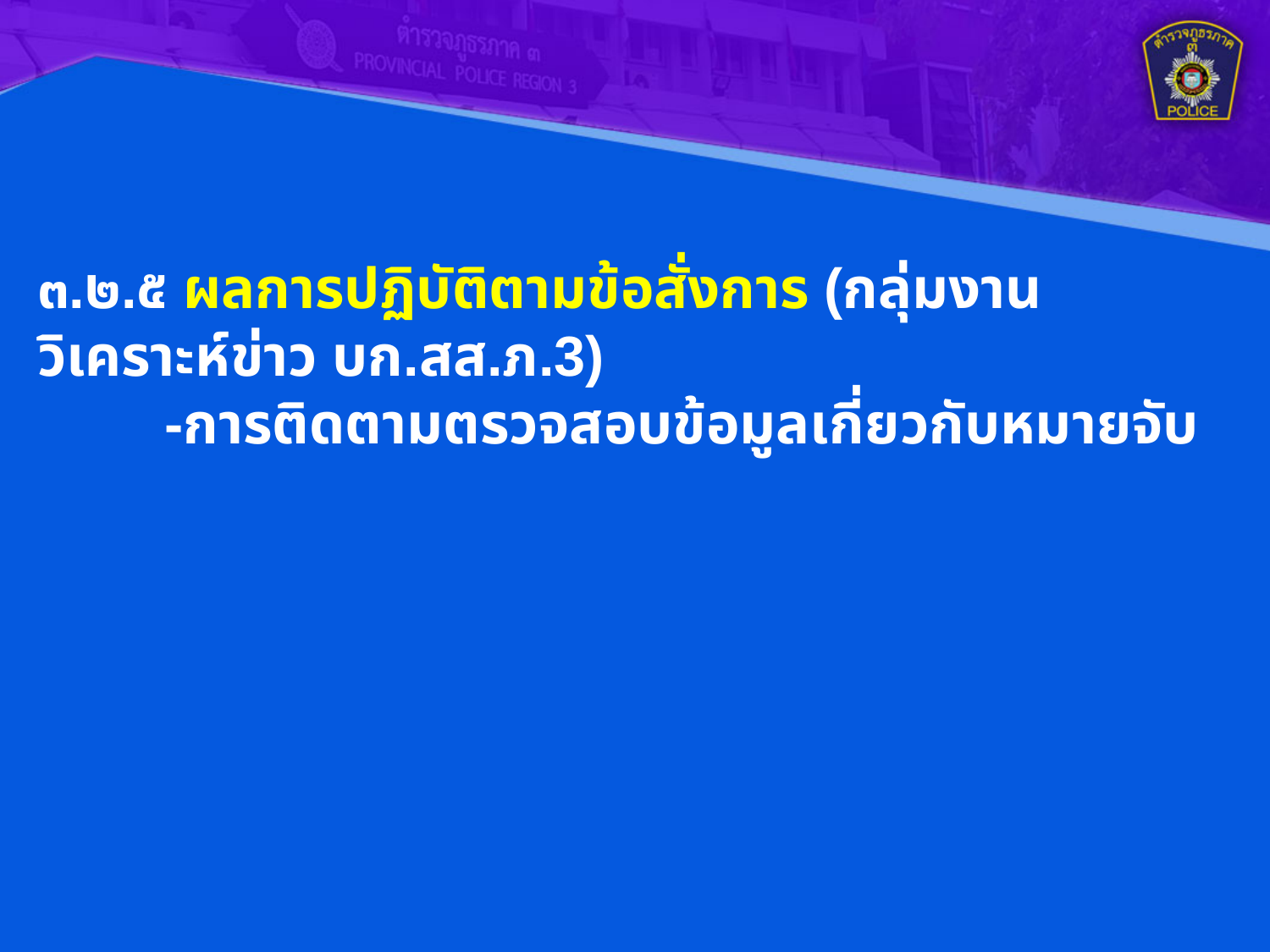

๓.๒.๕ ผลการปฏิบัติตามข้อสั่งการ (กลุ่มงานวิเคราะห์ข่าว บก.สส.ภ.3)
	-การติดตามตรวจสอบข้อมูลเกี่ยวกับหมายจับ